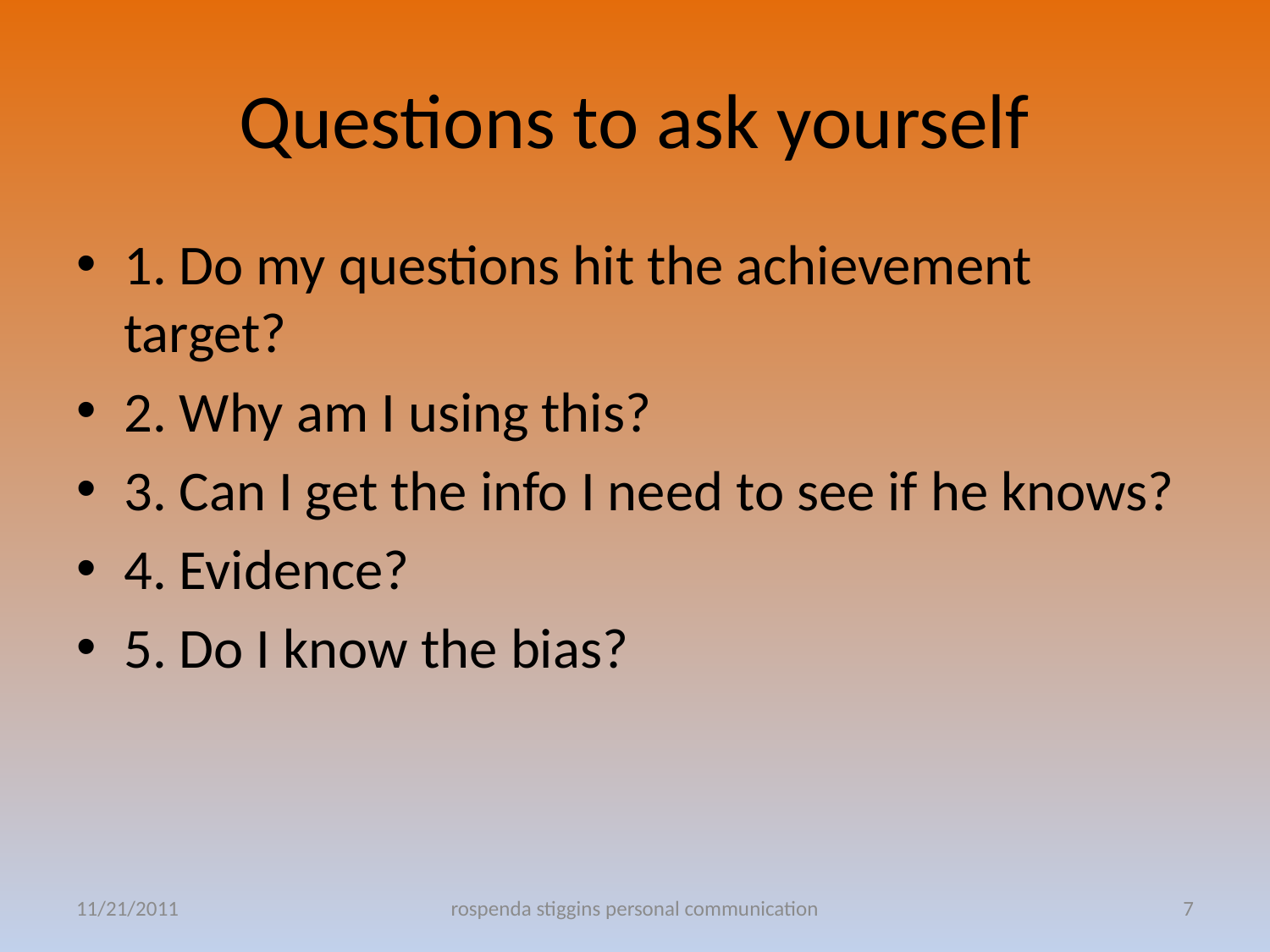

# Questions to ask yourself
1. Do my questions hit the achievement target?
2. Why am I using this?
3. Can I get the info I need to see if he knows?
4. Evidence?
5. Do I know the bias?
11/21/2011
rospenda stiggins personal communication
7